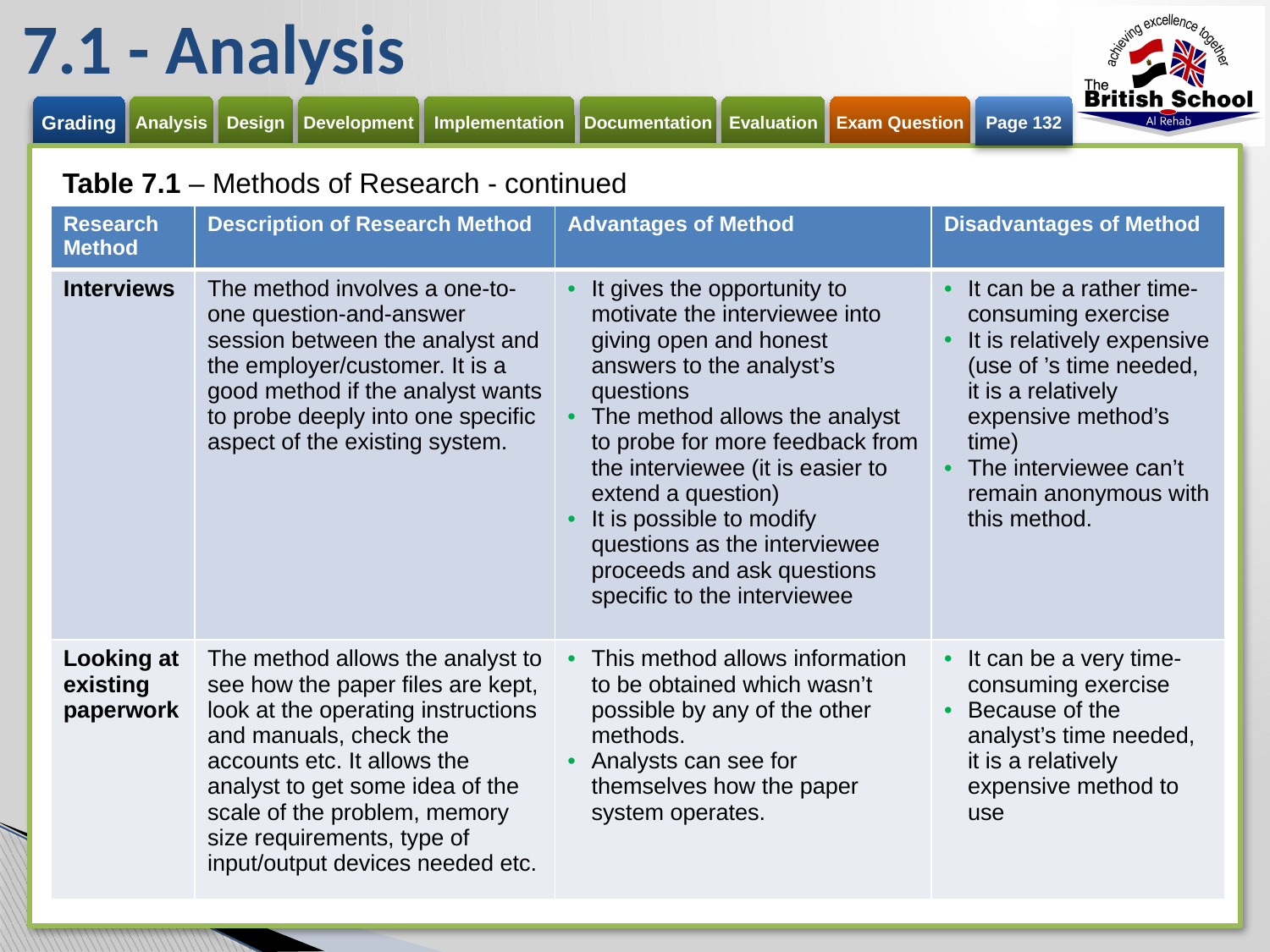

# 7.1 - Analysis
Page 132
Table 7.1 – Methods of Research - continued
| Research Method | Description of Research Method | Advantages of Method | Disadvantages of Method |
| --- | --- | --- | --- |
| Interviews | The method involves a one-to-one question-and-answer session between the analyst and the employer/customer. It is a good method if the analyst wants to probe deeply into one specific aspect of the existing system. | It gives the opportunity to motivate the interviewee into giving open and honest answers to the analyst’s questions The method allows the analyst to probe for more feedback from the interviewee (it is easier to extend a question) It is possible to modify questions as the interviewee proceeds and ask questions specific to the interviewee | It can be a rather time-consuming exercise It is relatively expensive (use of ’s time needed, it is a relatively expensive method’s time) The interviewee can’t remain anonymous with this method. |
| Looking at existing paperwork | The method allows the analyst to see how the paper files are kept, look at the operating instructions and manuals, check the accounts etc. It allows the analyst to get some idea of the scale of the problem, memory size requirements, type of input/output devices needed etc. | This method allows information to be obtained which wasn’t possible by any of the other methods. Analysts can see for themselves how the paper system operates. | It can be a very time-consuming exercise Because of the analyst’s time needed, it is a relatively expensive method to use |